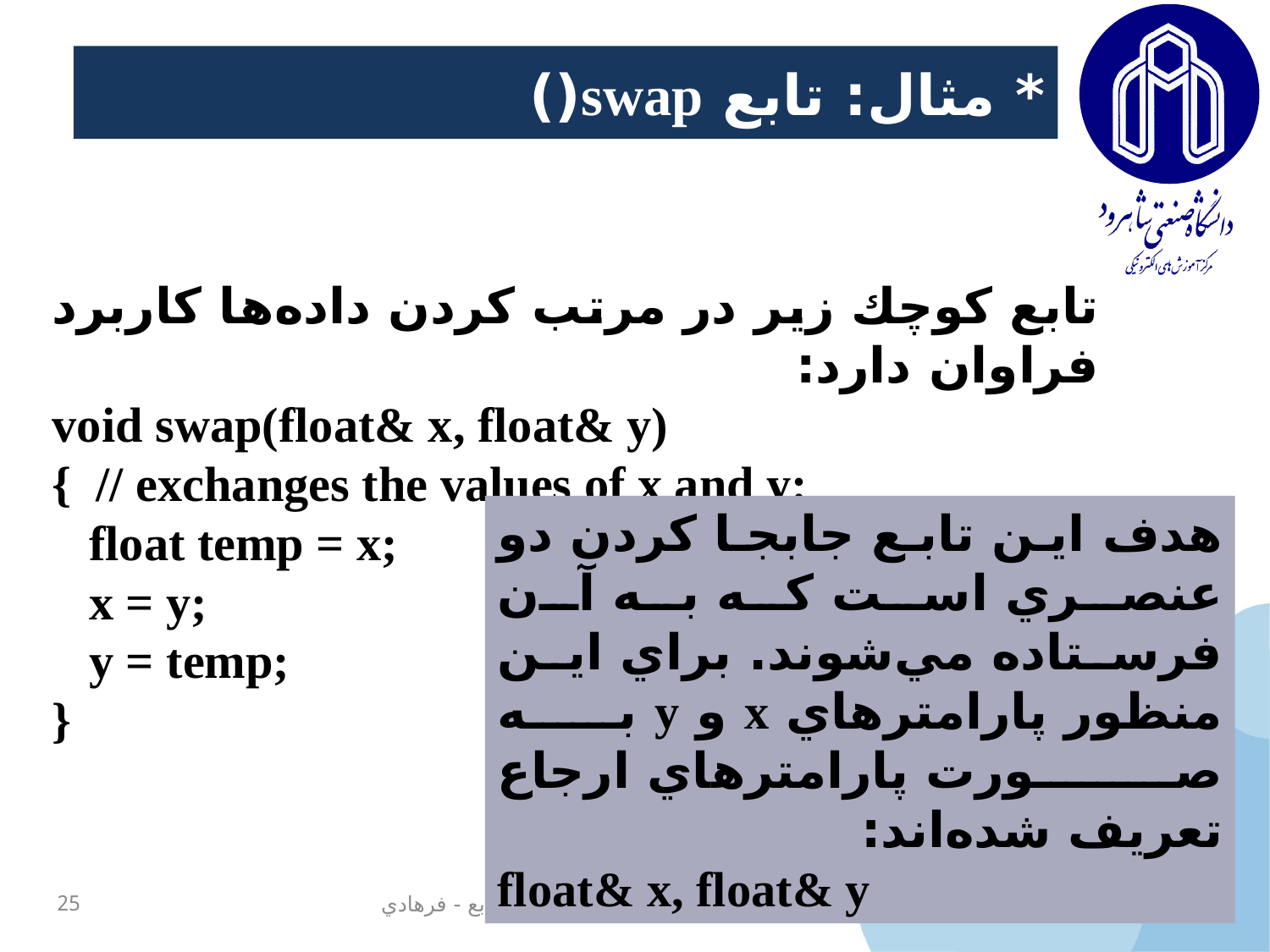

# * مثال: تابع‌ swap()
تابع‌ كوچك‌ زير در مرتب کردن داده‌ها کاربرد فراوان دارد:
void swap(float& x, float& y)
{  // exchanges the values of x and y:
   float temp = x;
   x = y;
   y = temp;
}
هدف‌ اين تابع جابجا کردن دو عنصري است که به آن فرستاده مي‌شوند. براي اين منظور پارامترهاي x و y به صورت پارامترهاي ارجاع تعريف شده‌اند:
float& x, float& y
25
توابع - فرهادي